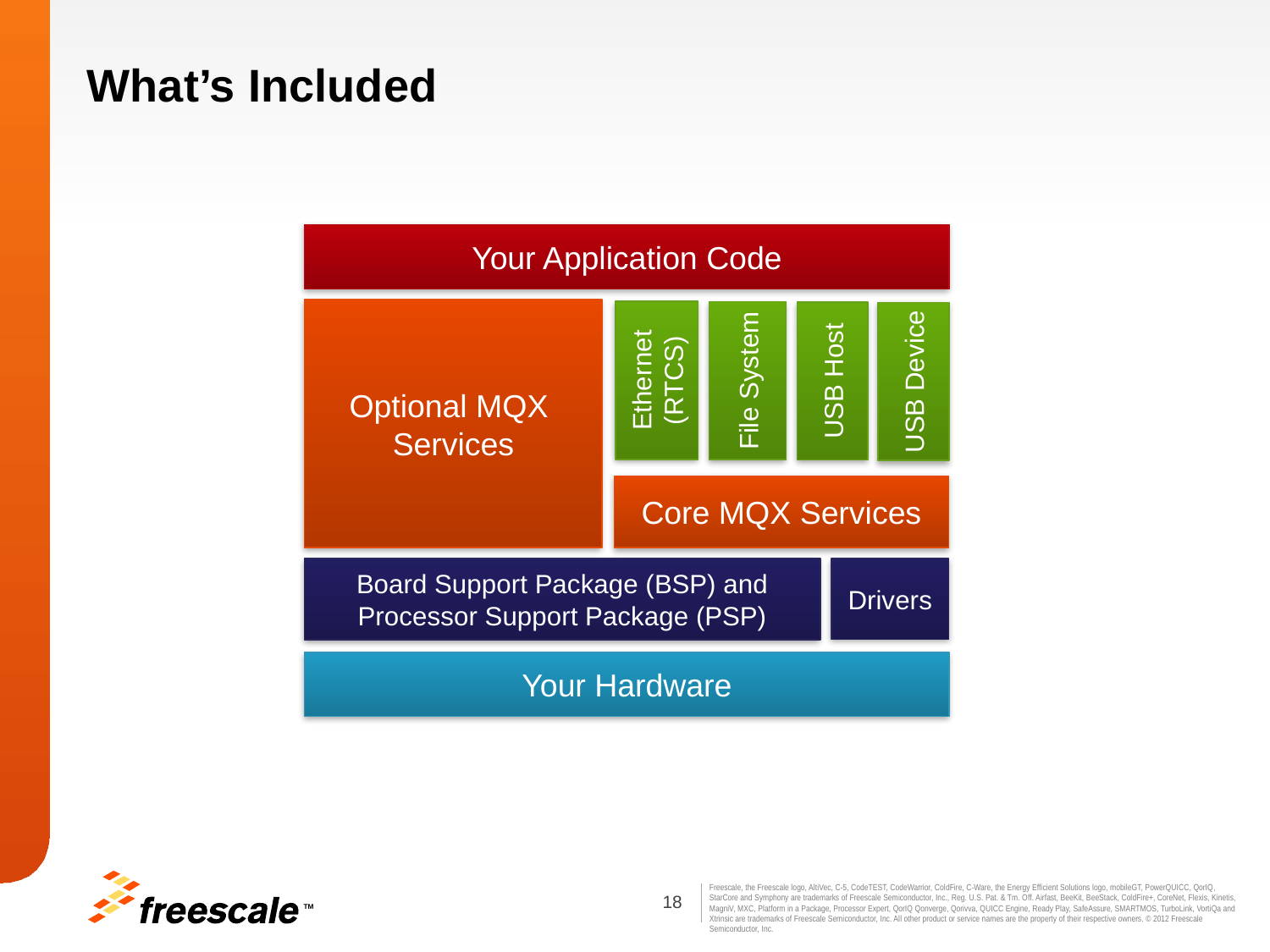

# What’s Included
Your Application Code
Optional MQX
Services
Ethernet
(RTCS)
File System
USB Host
USB Device
Core MQX Services
Board Support Package (BSP) and
Processor Support Package (PSP)
Drivers
Your Hardware